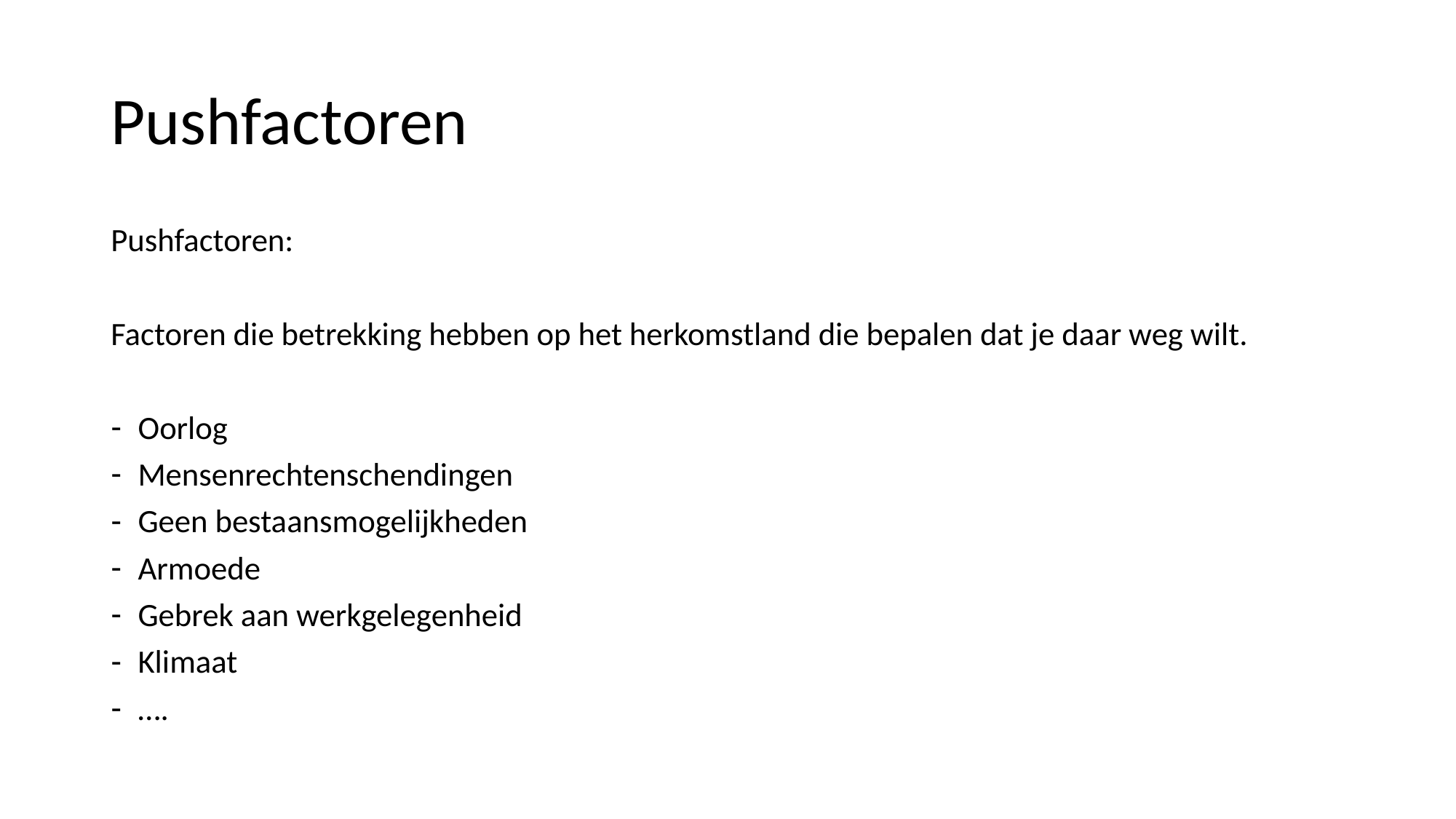

# Pushfactoren
Pushfactoren:

Factoren die betrekking hebben op het herkomstland die bepalen dat je daar weg wilt.

Oorlog
Mensenrechtenschendingen
Geen bestaansmogelijkheden
Armoede
Gebrek aan werkgelegenheid
Klimaat
….